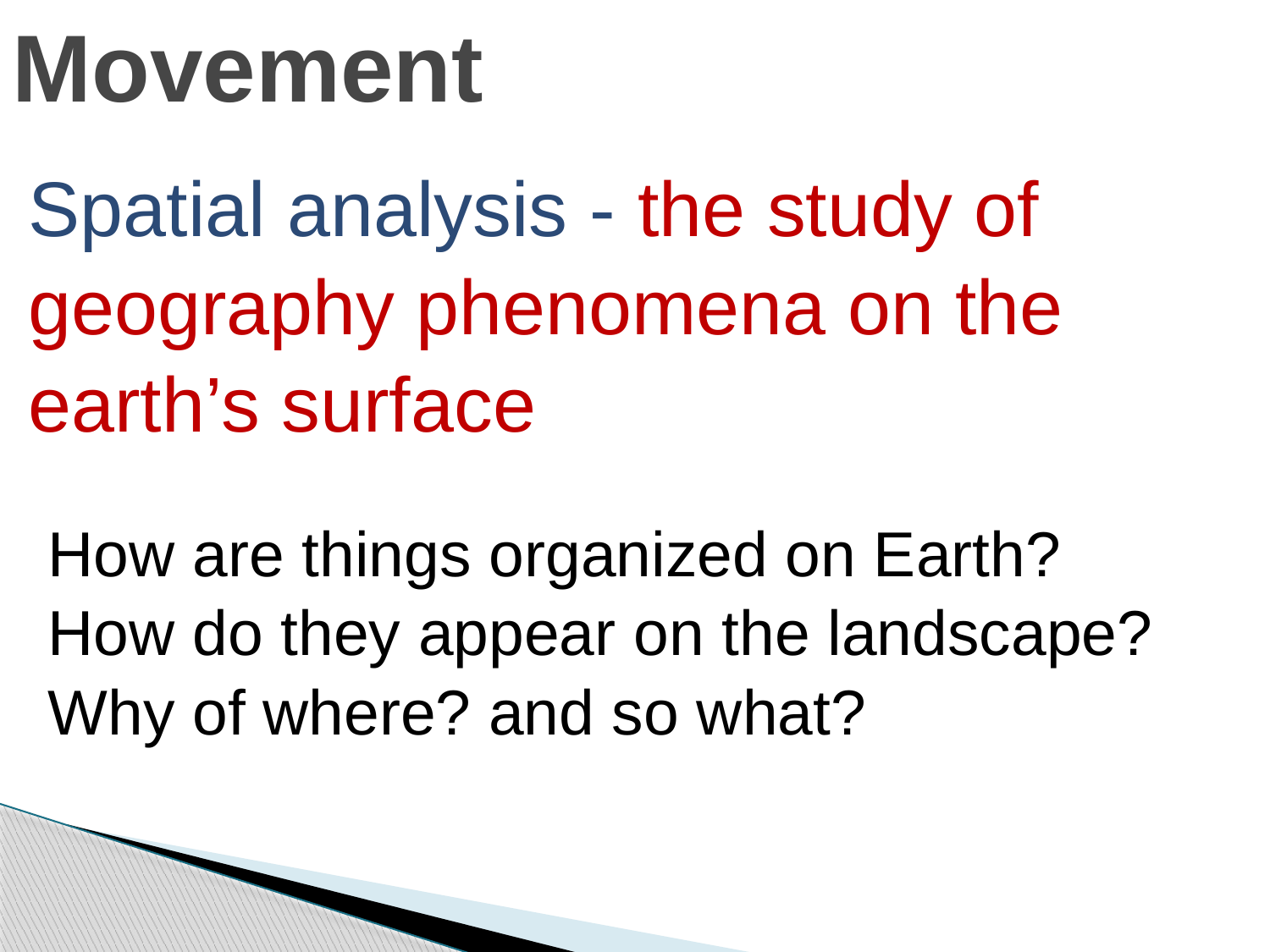

# Movement
Spatial analysis - the study of geography phenomena on the earth’s surface

How are things organized on Earth?
How do they appear on the landscape?
Why of where? and so what?